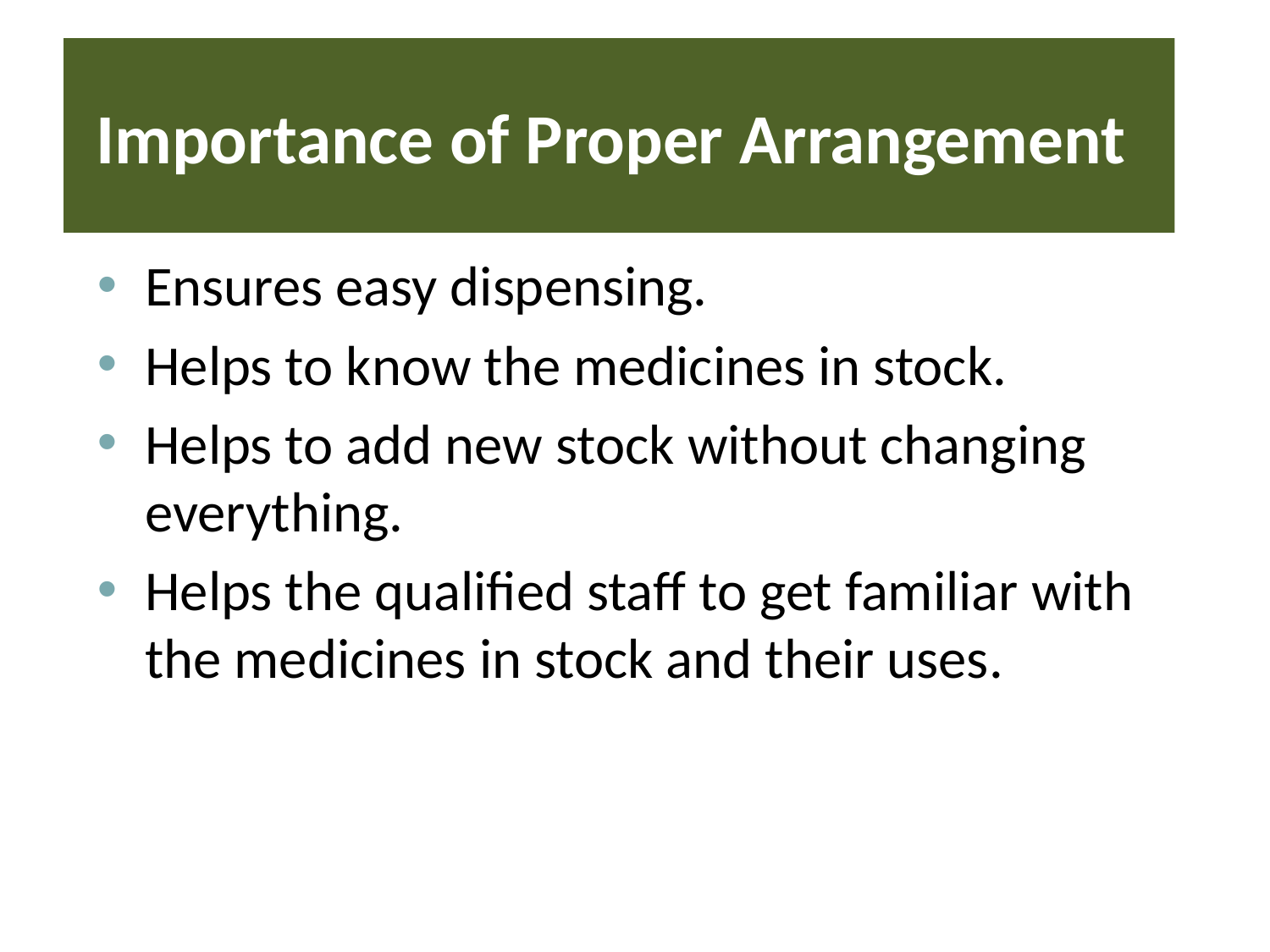

# Importance of Proper Arrangement
Ensures easy dispensing.
Helps to know the medicines in stock.
Helps to add new stock without changing everything.
Helps the qualified staff to get familiar with the medicines in stock and their uses.